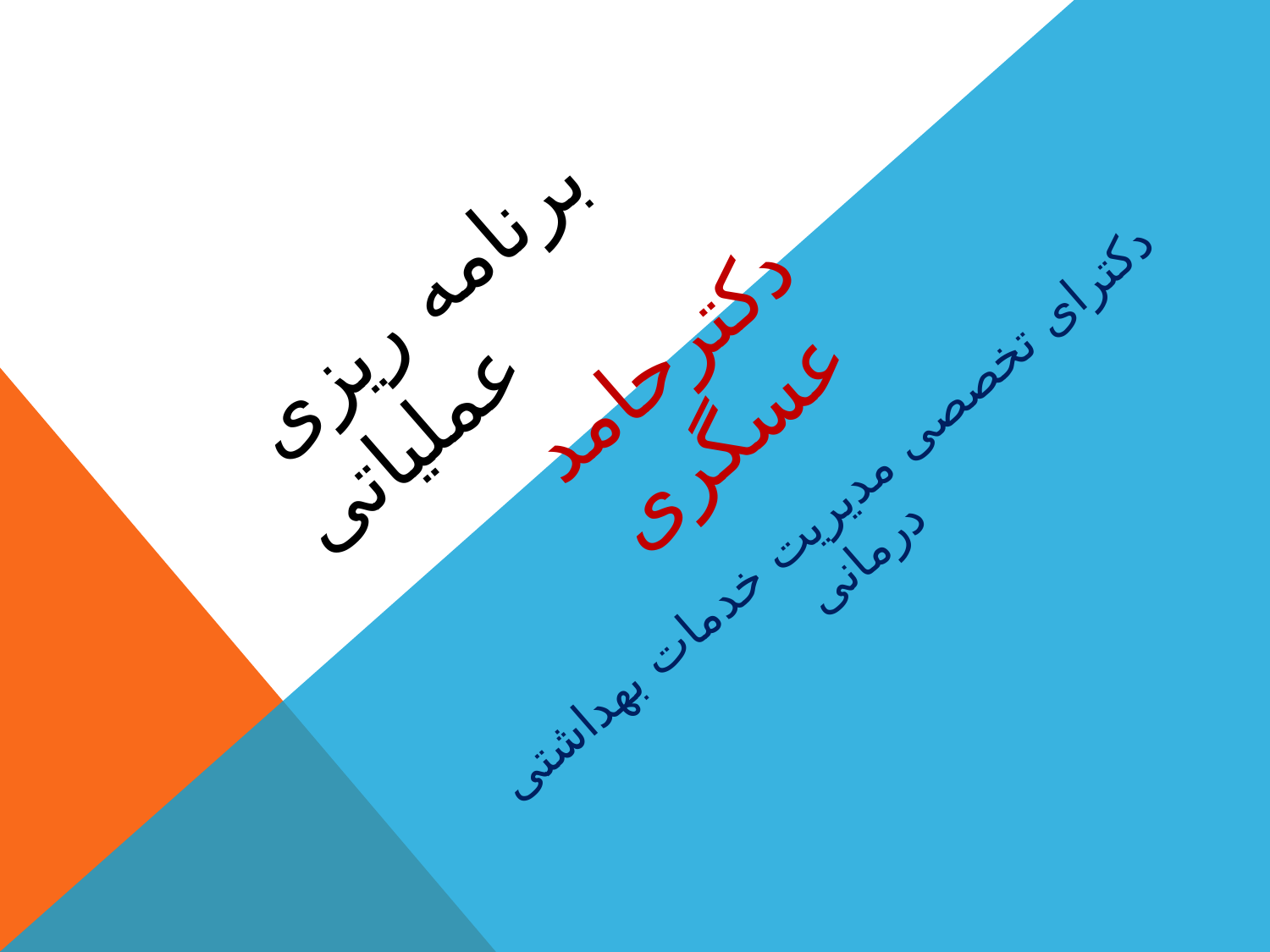

# برنامه ریزی  عملیاتی
دکترحامد عسگری
دکترای تخصصی مدیریت خدمات بهداشتی درمانی